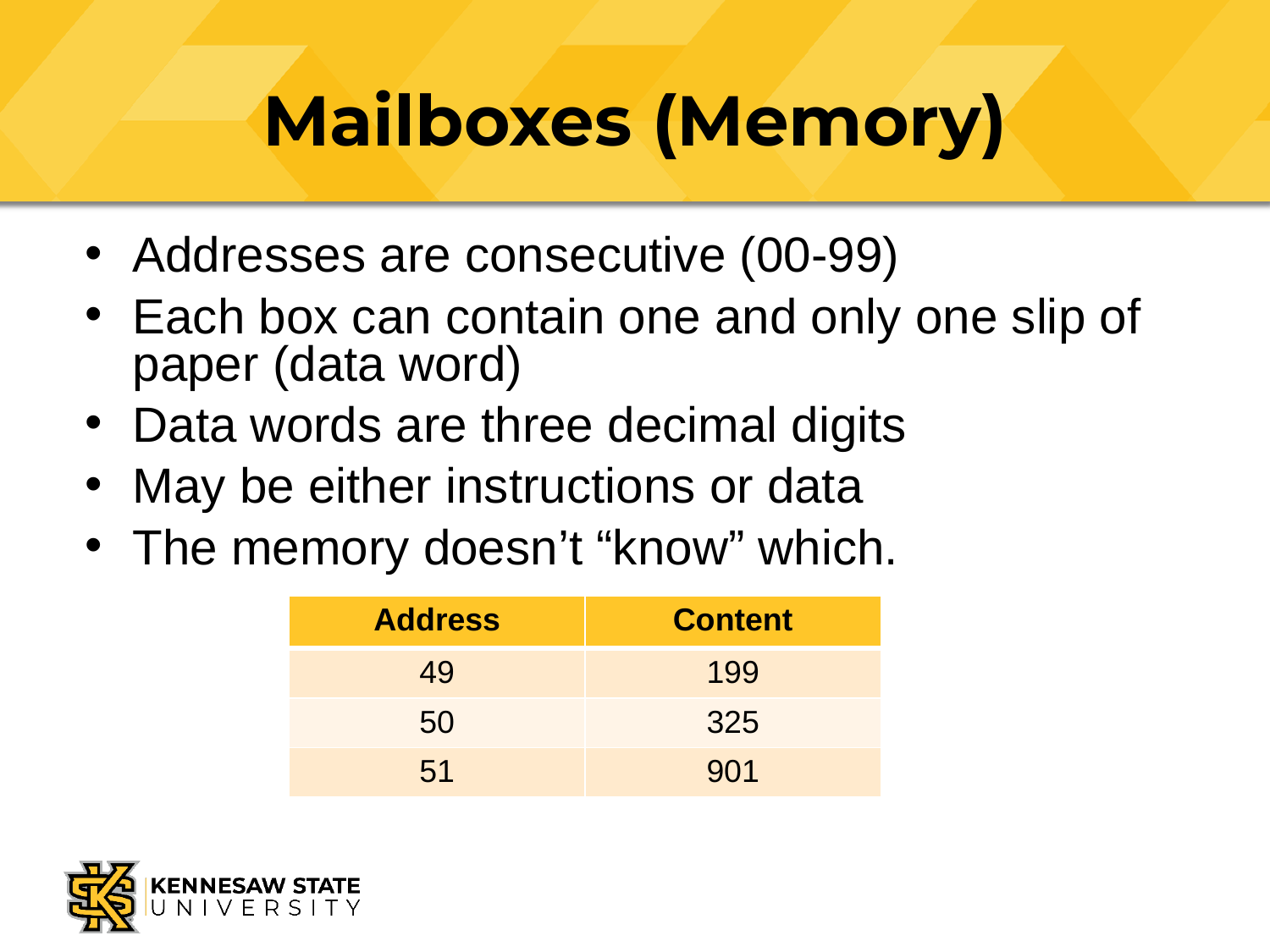

# Mailboxes (Memory)
Addresses are consecutive (00-99)
Each box can contain one and only one slip of paper (data word)
Data words are three decimal digits
May be either instructions or data
The memory doesn’t “know” which.
| Address | Content |
| --- | --- |
| 49 | 199 |
| 50 | 325 |
| 51 | 901 |